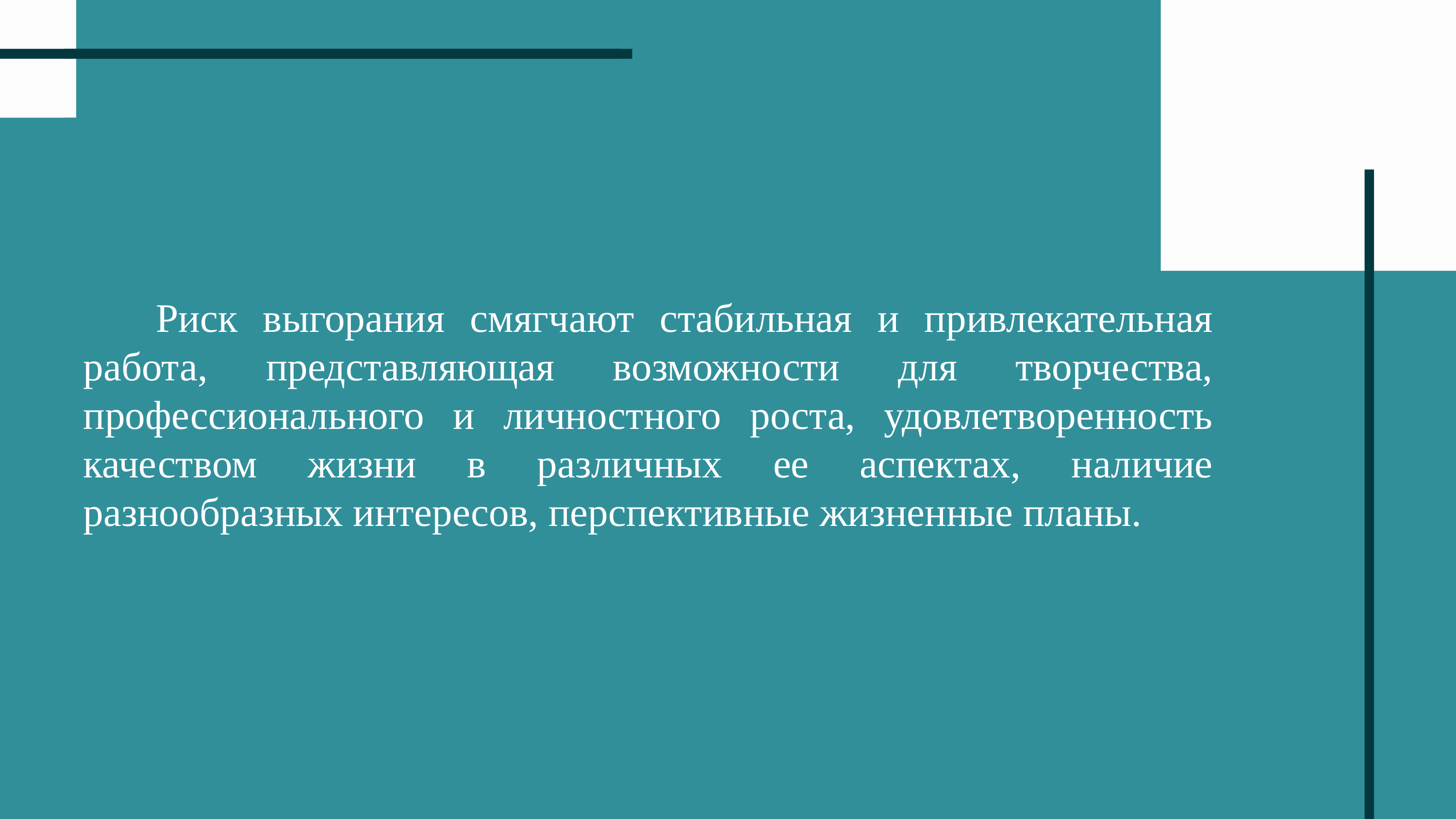

Риск выгорания смягчают стабильная и привлекательная работа, представляющая возможности для творчества, профессионального и личностного роста, удовлетворенность качеством жизни в различных ее аспектах, наличие разнообразных интересов, перспективные жизненные планы.